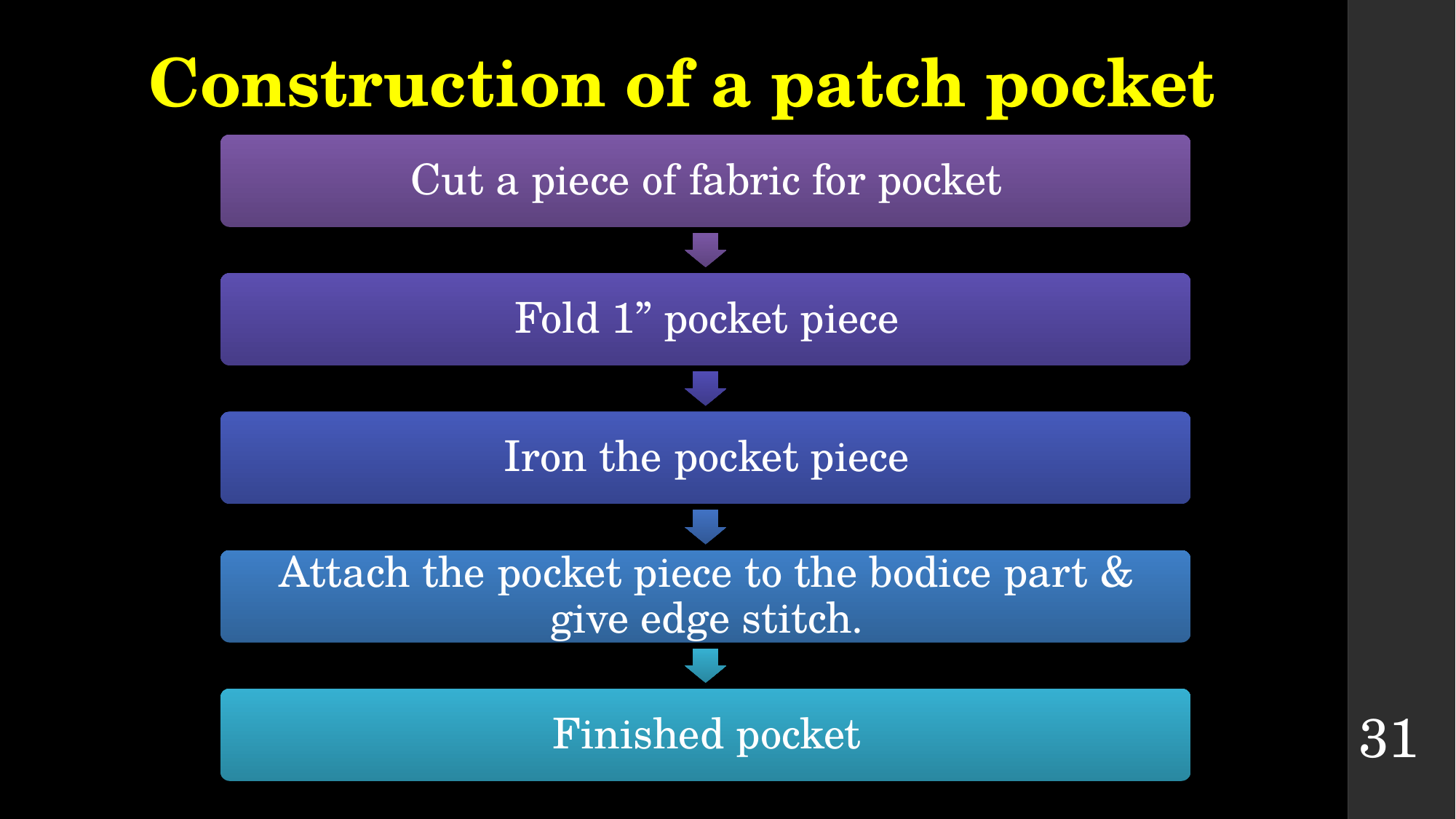

# Construction of a patch pocket
Cut a piece of fabric for pocket

Fold 1” pocket piece

Iron the pocket piece

Attach the pocket piece to the bodice part & give edge stitch.

Finished pocket
31